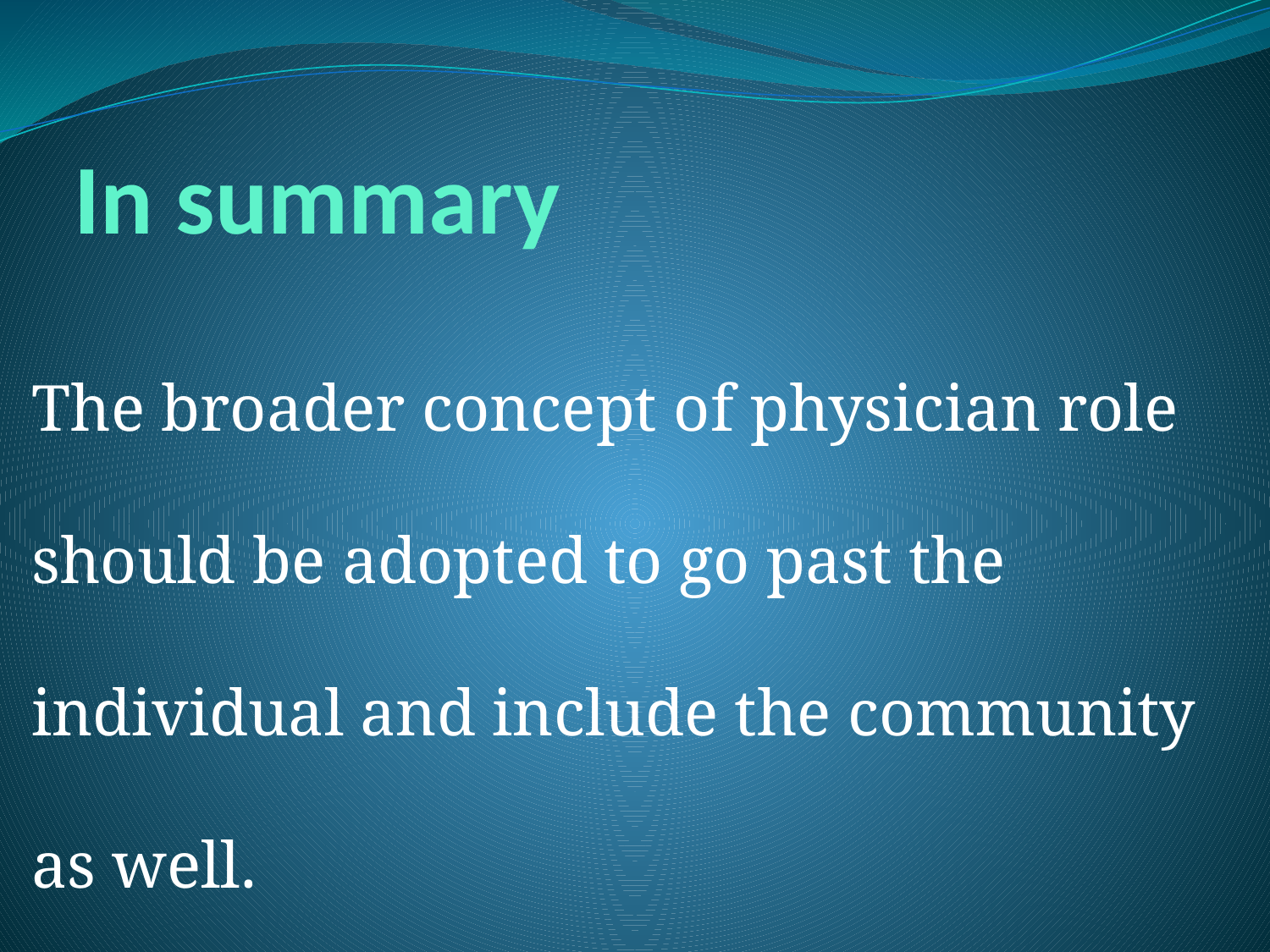

# In summary
The broader concept of physician role should be adopted to go past the individual and include the community as well.